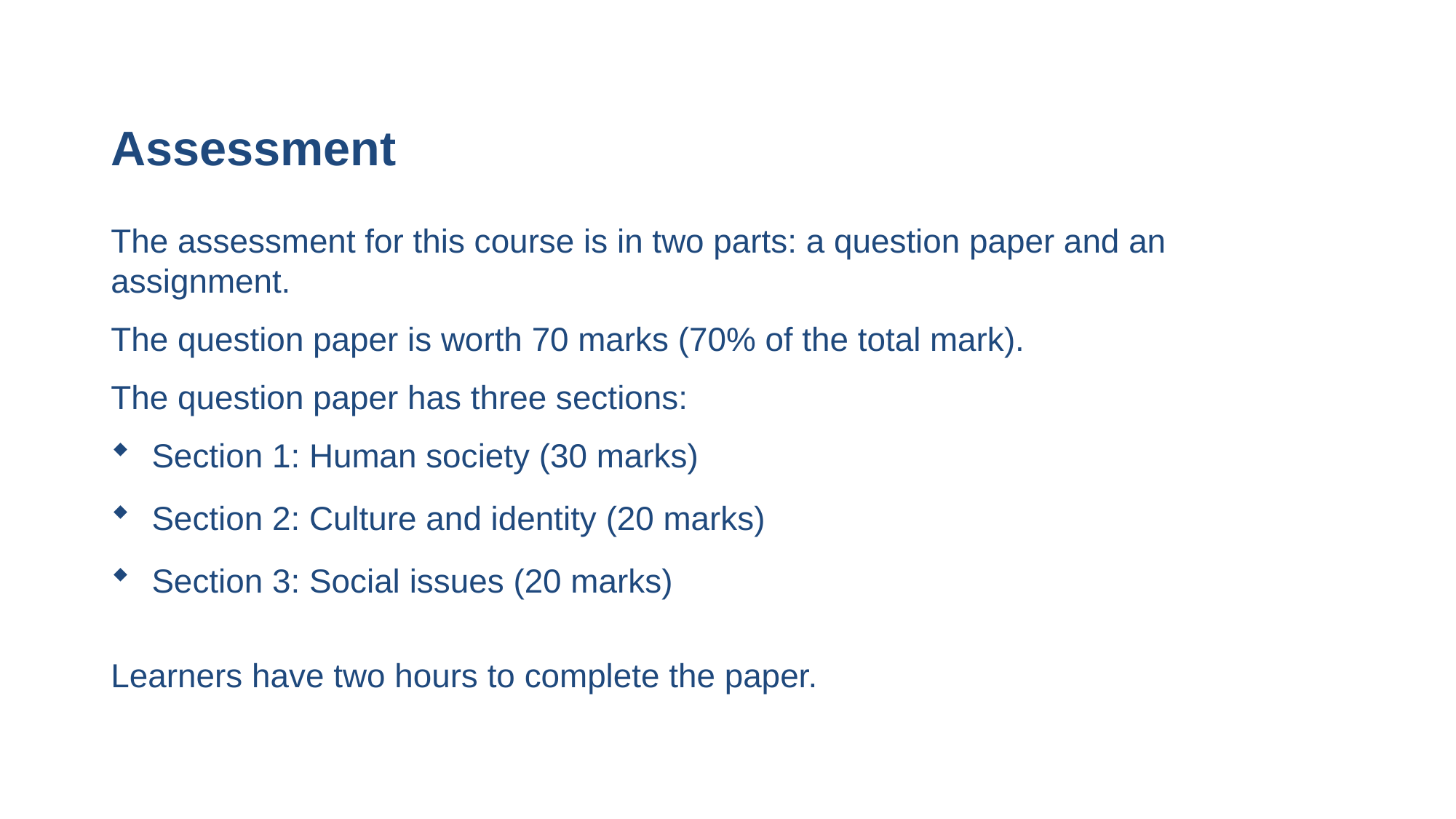

# Assessment
The assessment for this course is in two parts: a question paper and an assignment.
The question paper is worth 70 marks (70% of the total mark).
The question paper has three sections:
Section 1: Human society (30 marks)
Section 2: Culture and identity (20 marks)
Section 3: Social issues (20 marks)

Learners have two hours to complete the paper.